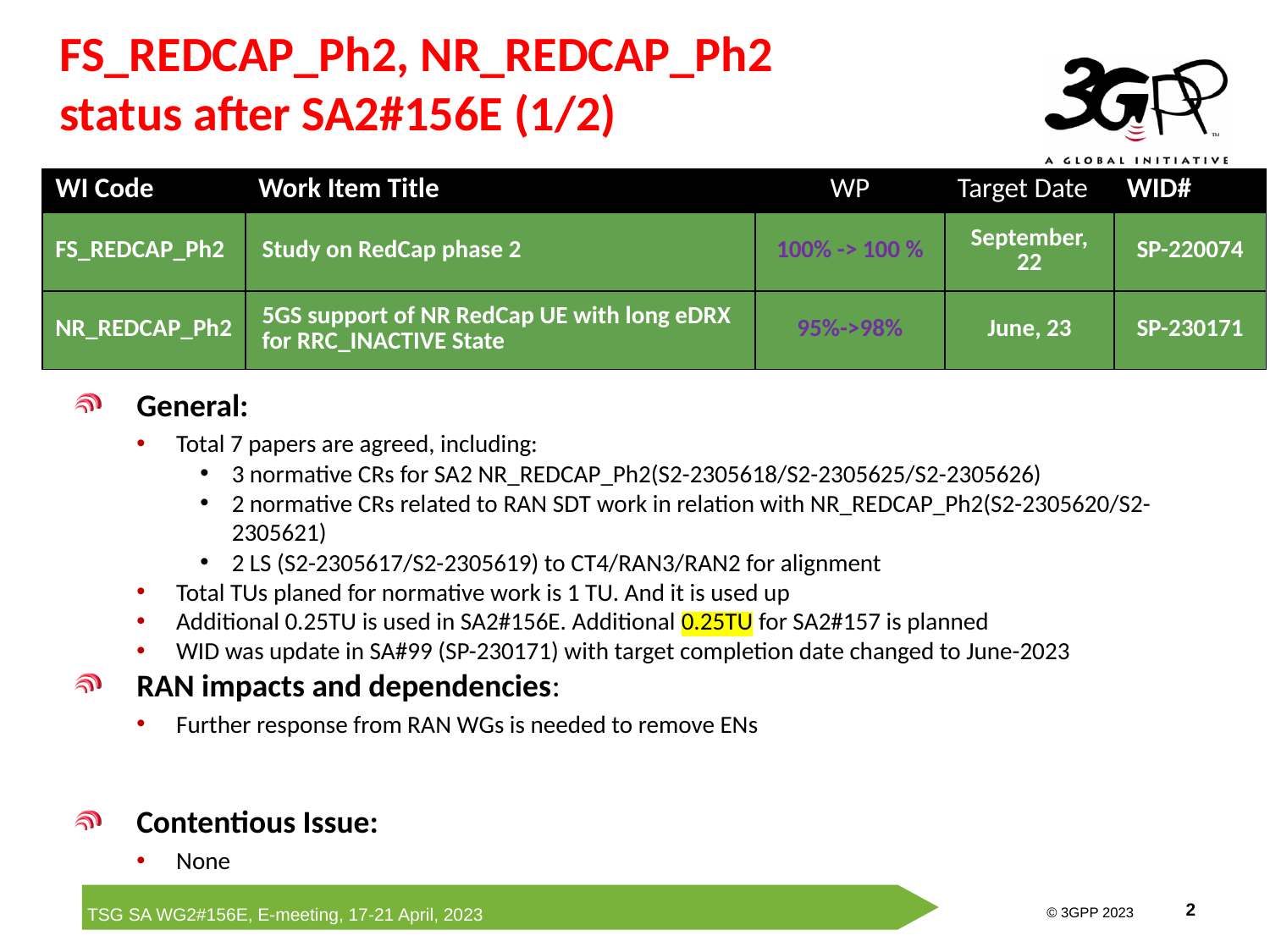

# FS_REDCAP_Ph2, NR_REDCAP_Ph2 status after SA2#156E (1/2)
| WI Code | Work Item Title | WP | Target Date | WID# |
| --- | --- | --- | --- | --- |
| FS\_REDCAP\_Ph2 | Study on RedCap phase 2 | 100% -> 100 % | September, 22 | SP-220074 |
| NR\_REDCAP\_Ph2 | 5GS support of NR RedCap UE with long eDRX for RRC\_INACTIVE State | 95%->98% | June, 23 | SP-230171 |
General:
Total 7 papers are agreed, including:
3 normative CRs for SA2 NR_REDCAP_Ph2(S2-2305618/S2-2305625/S2-2305626)
2 normative CRs related to RAN SDT work in relation with NR_REDCAP_Ph2(S2-2305620/S2-2305621)
2 LS (S2-2305617/S2-2305619) to CT4/RAN3/RAN2 for alignment
Total TUs planed for normative work is 1 TU. And it is used up
Additional 0.25TU is used in SA2#156E. Additional 0.25TU for SA2#157 is planned
WID was update in SA#99 (SP-230171) with target completion date changed to June-2023
RAN impacts and dependencies:
Further response from RAN WGs is needed to remove ENs

Contentious Issue:
None